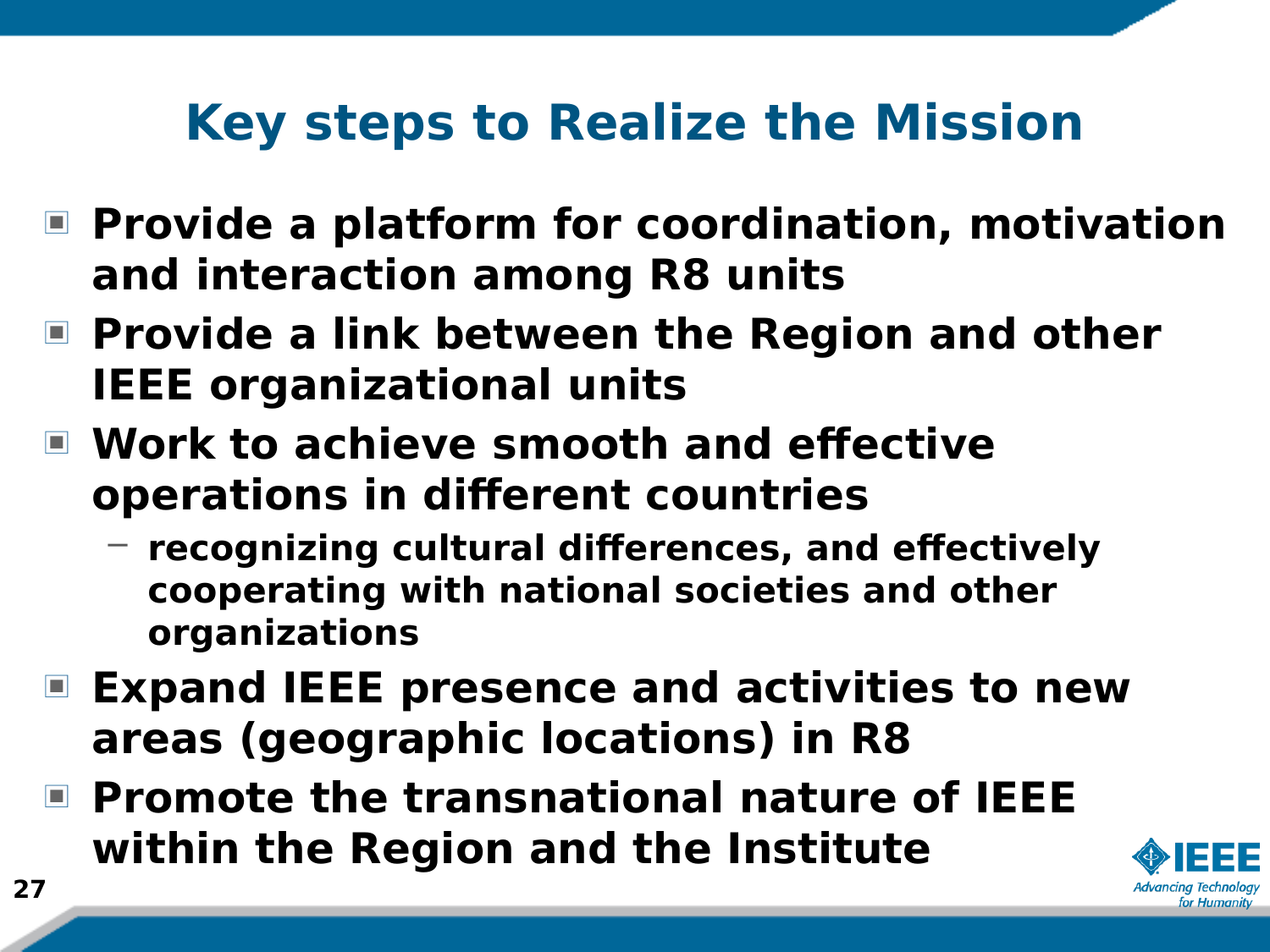

# Key steps to Realize the Mission
Provide a platform for coordination, motivation and interaction among R8 units
Provide a link between the Region and other IEEE organizational units
Work to achieve smooth and effective operations in different countries
recognizing cultural differences, and effectively cooperating with national societies and other organizations
Expand IEEE presence and activities to new areas (geographic locations) in R8
Promote the transnational nature of IEEE within the Region and the Institute

27